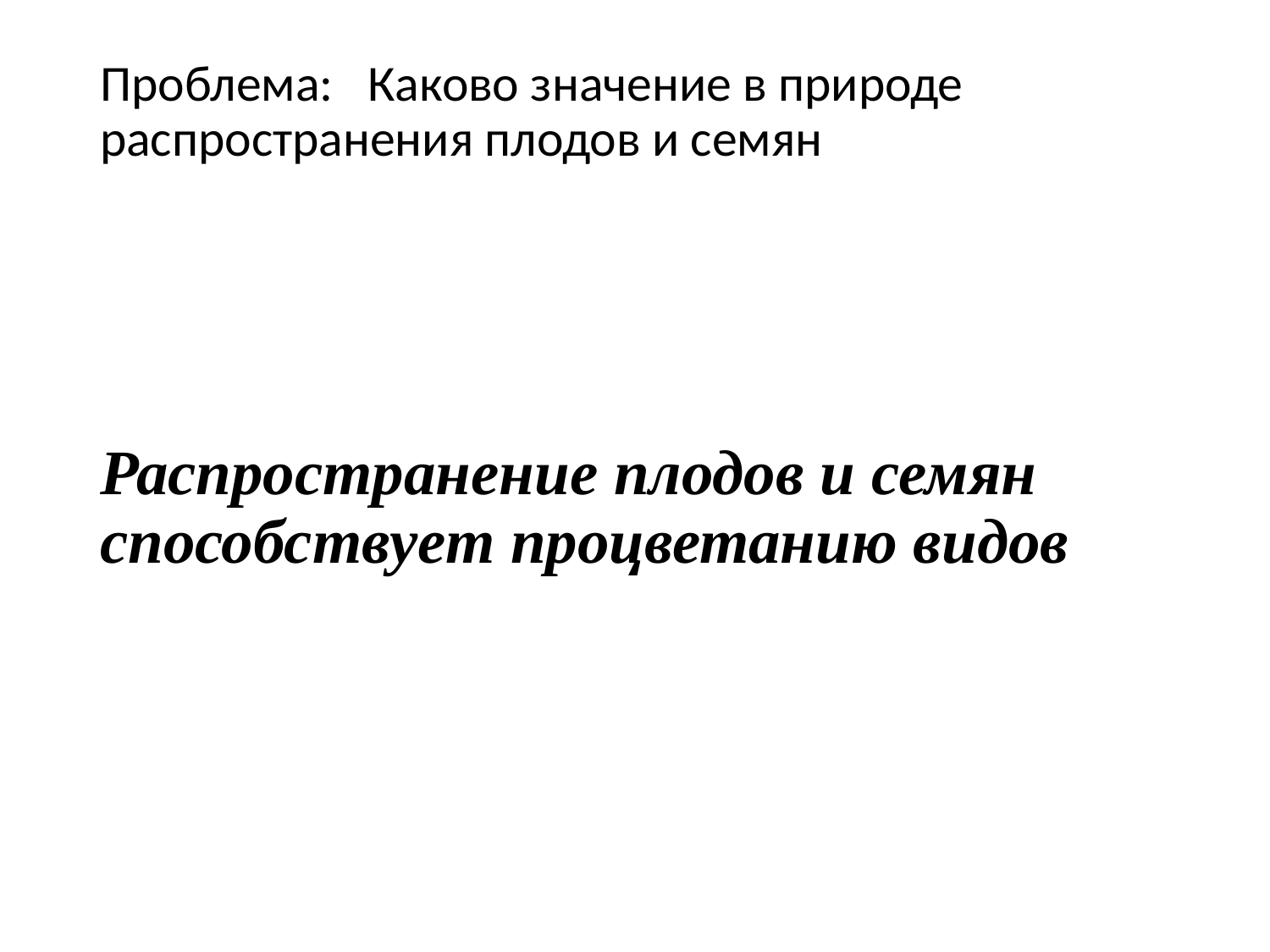

# Проблема:   Каково значение в природе распространения плодов и семян
Распространение плодов и семян способствует процветанию видов